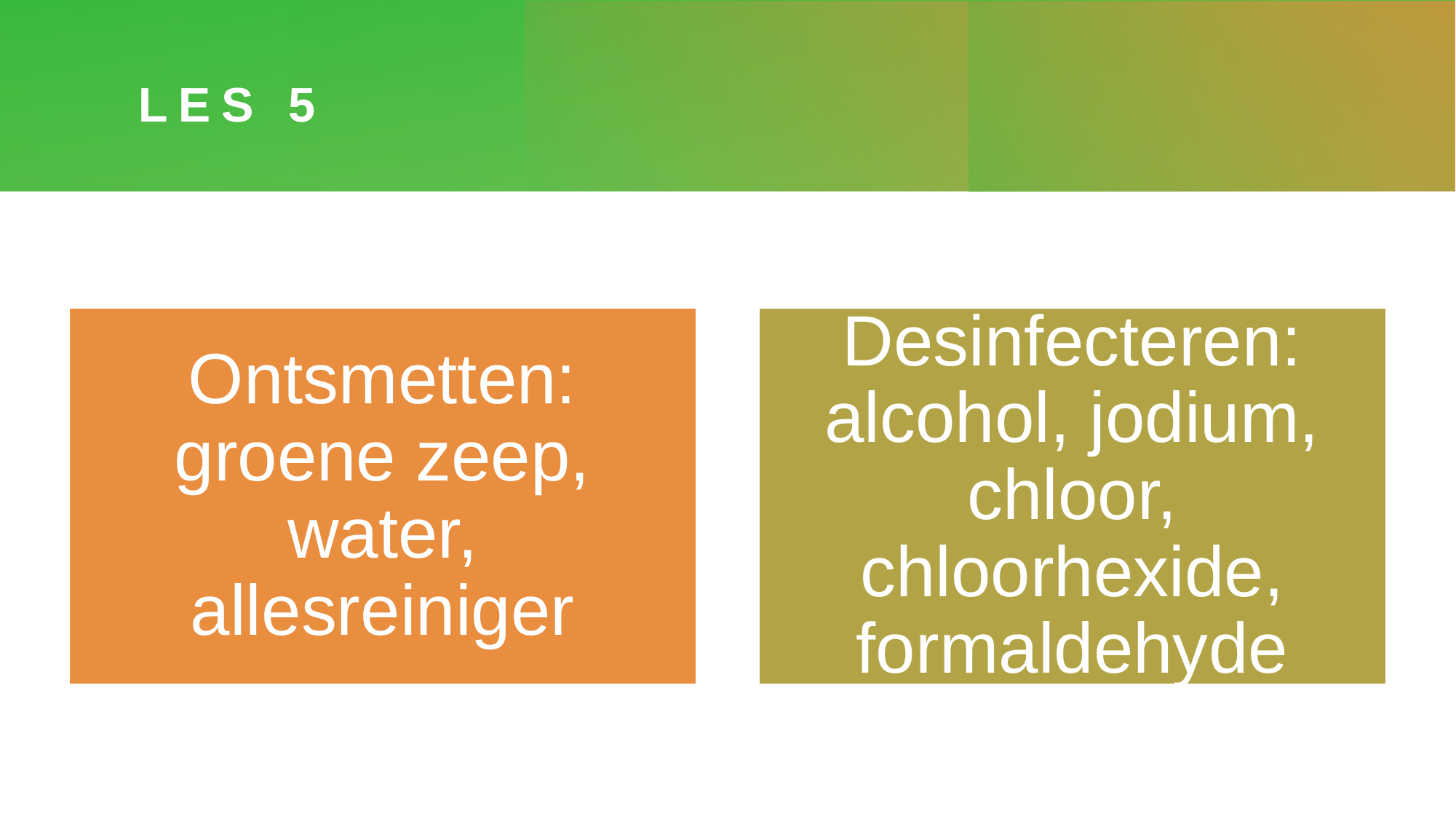

# Les 5
Ontsmetten: groene zeep, water, allesreiniger
Desinfecteren: alcohol, jodium, chloor, chloorhexide, formaldehyde